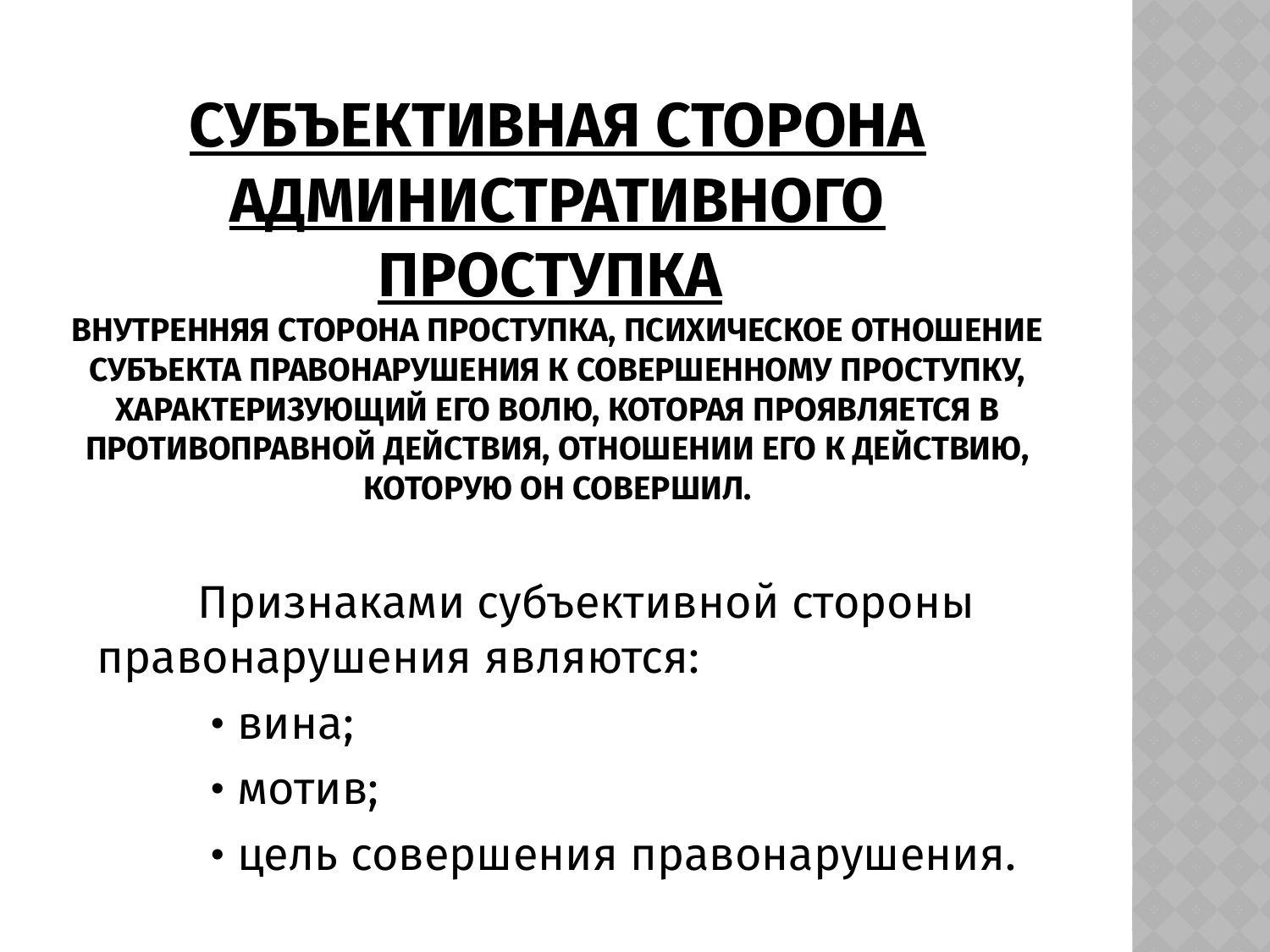

# Субъективная сторона административного проступка внутренняя сторона проступка, психическое отношение субъекта правонарушения к совершенному проступку, характеризующий его волю, которая проявляется в противоправной действия, отношении его к действию, которую он совершил.
Признаками субъективной стороны правонарушения являются:
 • вина;
 • мотив;
 • цель совершения правонарушения.